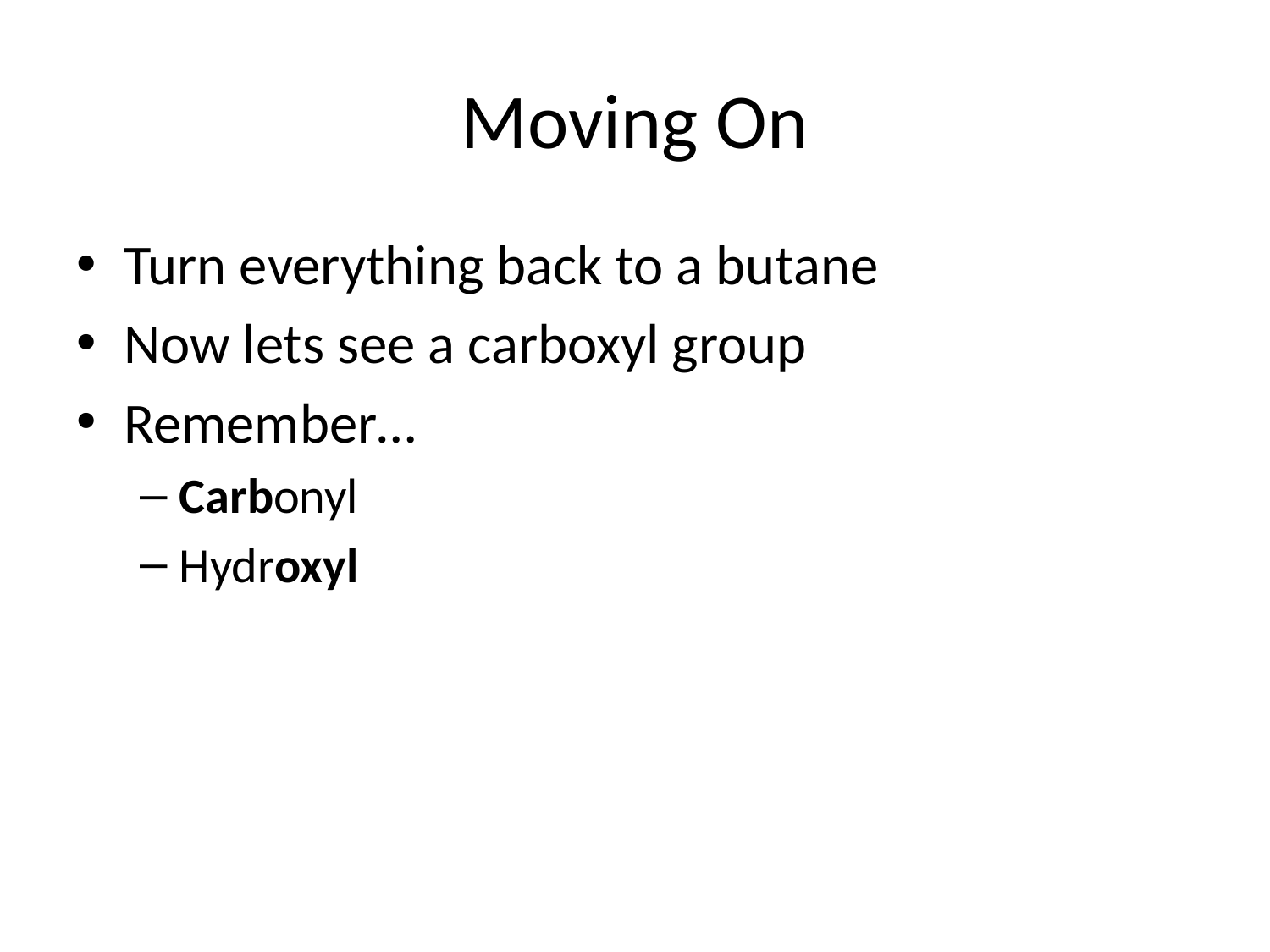

# Moving On
Turn everything back to a butane
Now lets see a carboxyl group
Remember…
Carbonyl
Hydroxyl